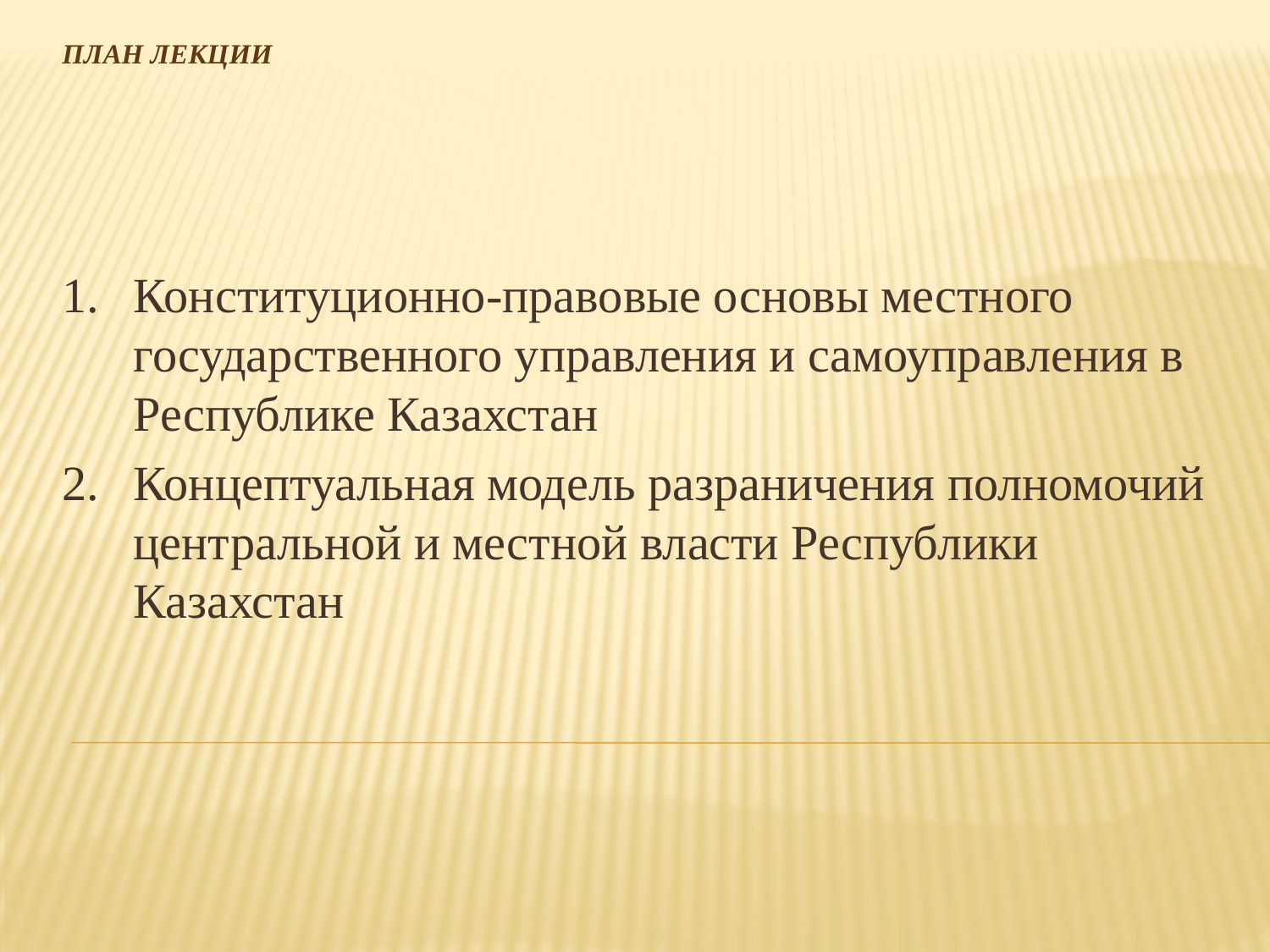

# План лекции
Конституционно-правовые основы местного государственного управления и самоуправления в Республике Казахстан
Концептуальная модель разраничения полномочий центральной и местной власти Республики Казахстан